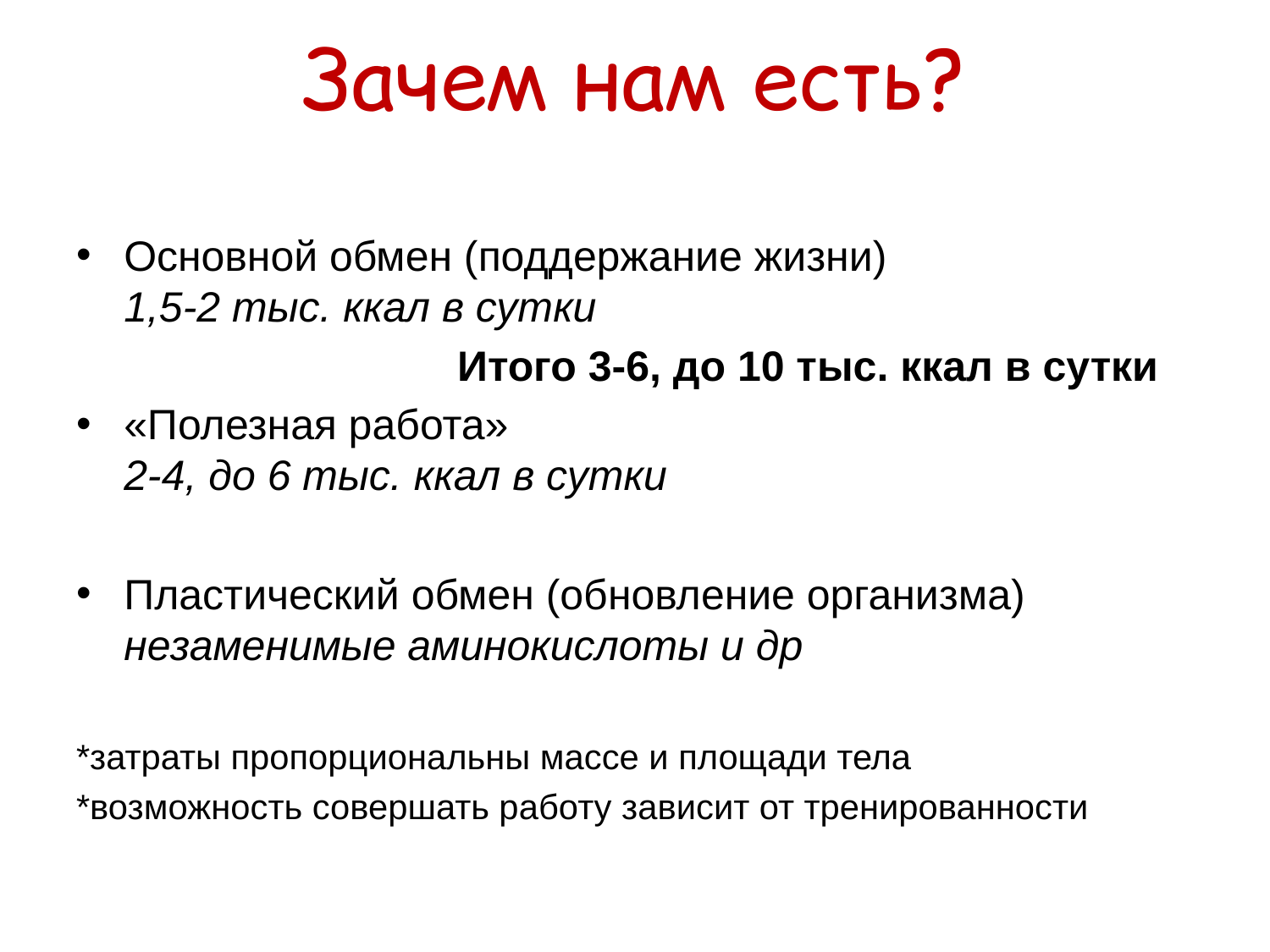

# Зачем нам есть?
Основной обмен (поддержание жизни)
1,5-2 тыс. ккал в сутки
			Итого 3-6, до 10 тыс. ккал в сутки
«Полезная работа»
2-4, до 6 тыс. ккал в сутки

Пластический обмен (обновление организма)
незаменимые аминокислоты и др

*затраты пропорциональны массе и площади тела
*возможность совершать работу зависит от тренированности